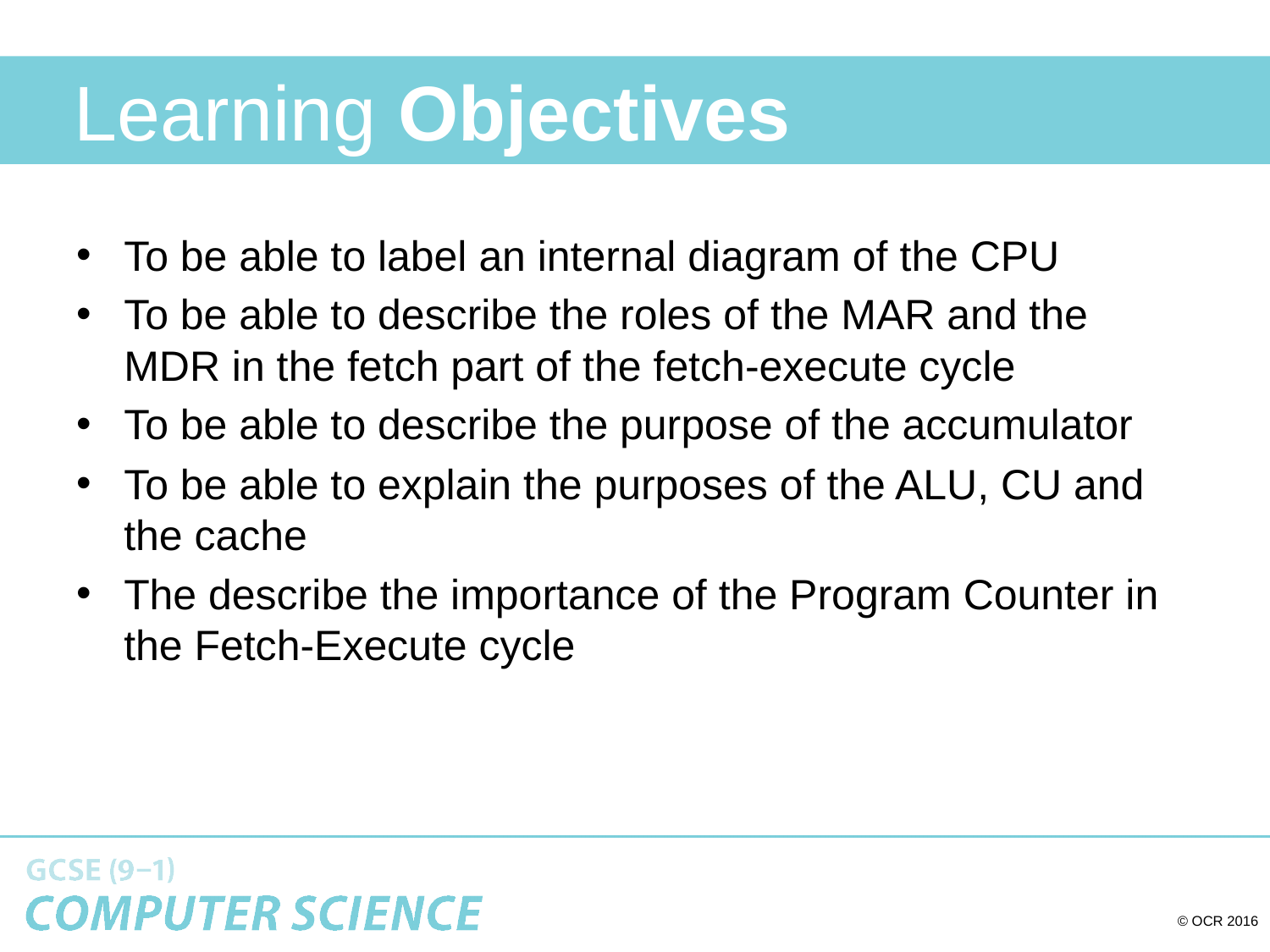

# Learning Objectives
To be able to label an internal diagram of the CPU
To be able to describe the roles of the MAR and the MDR in the fetch part of the fetch-execute cycle
To be able to describe the purpose of the accumulator
To be able to explain the purposes of the ALU, CU and the cache
The describe the importance of the Program Counter in the Fetch-Execute cycle